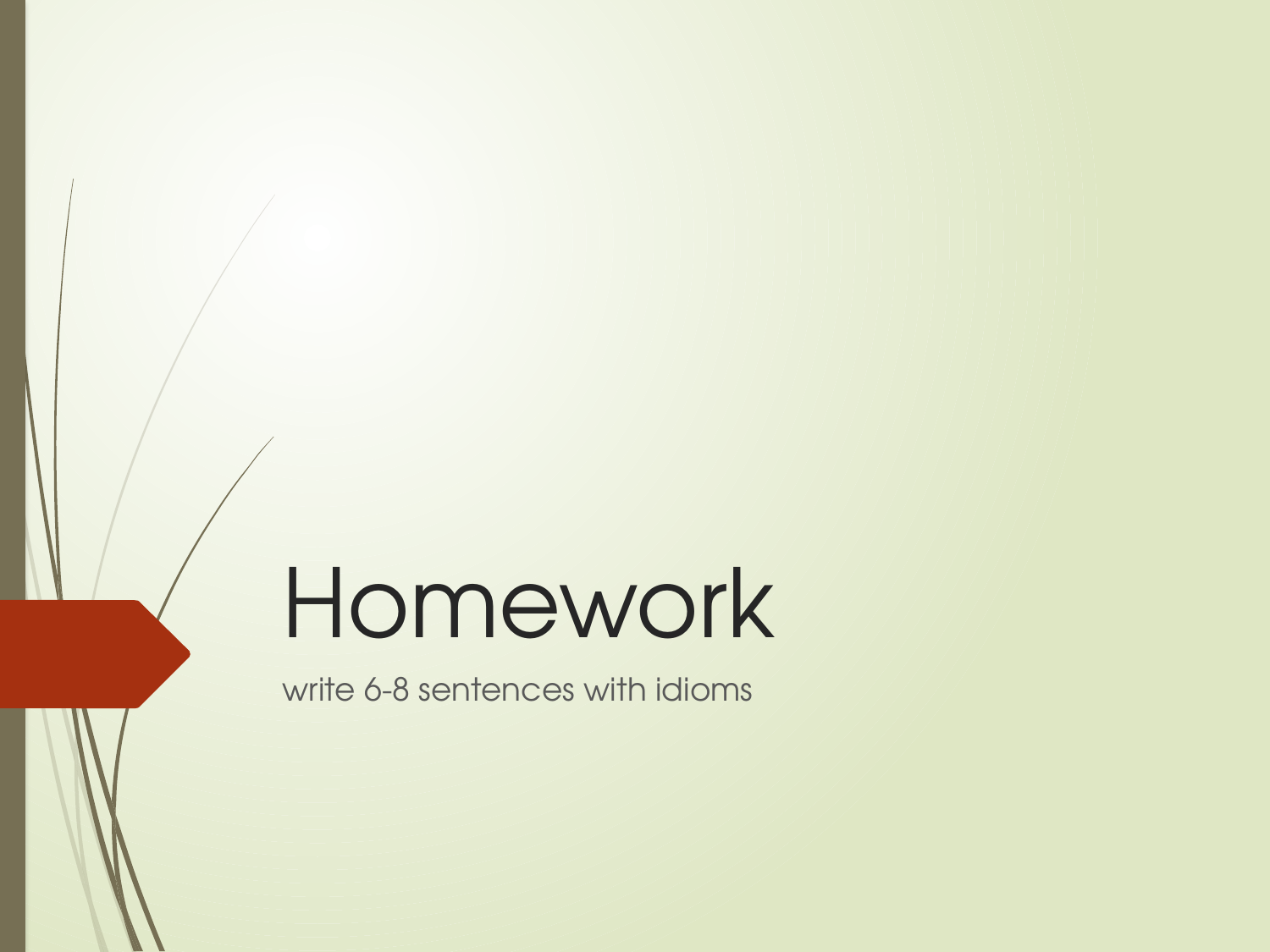

# Homework
write 6-8 sentences with idioms